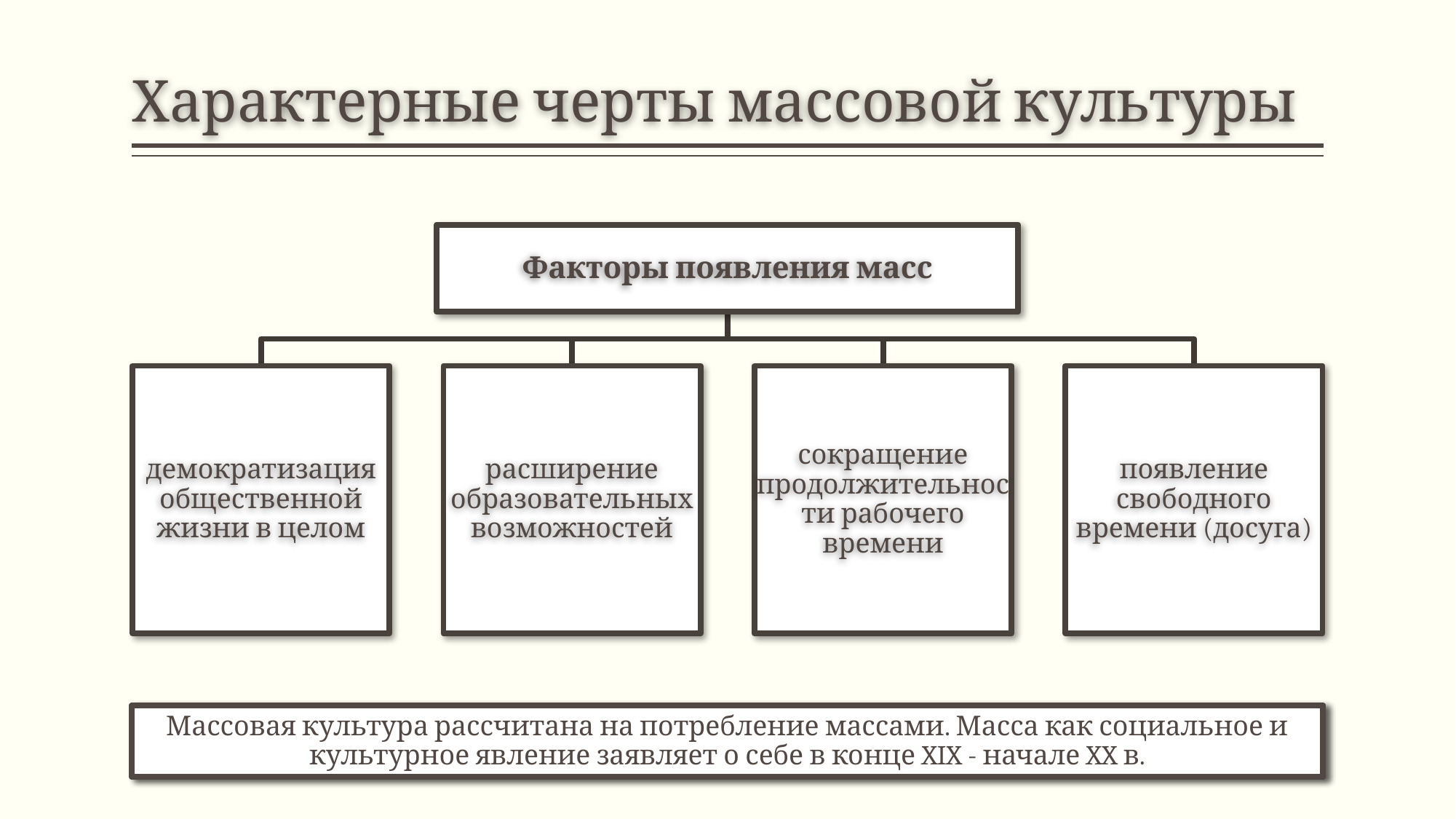

# Характерные черты массовой культуры

Факторы появления масс

демократизация общественной жизни в целом

расширение образовательных возможностей

сокращение продолжительности рабочего времени

появление свободного времени (досуга)

Массовая культура рассчитана на потребление массами. Масса как социальное и культурное явление заявляет о себе в конце XIX - начале XX в.